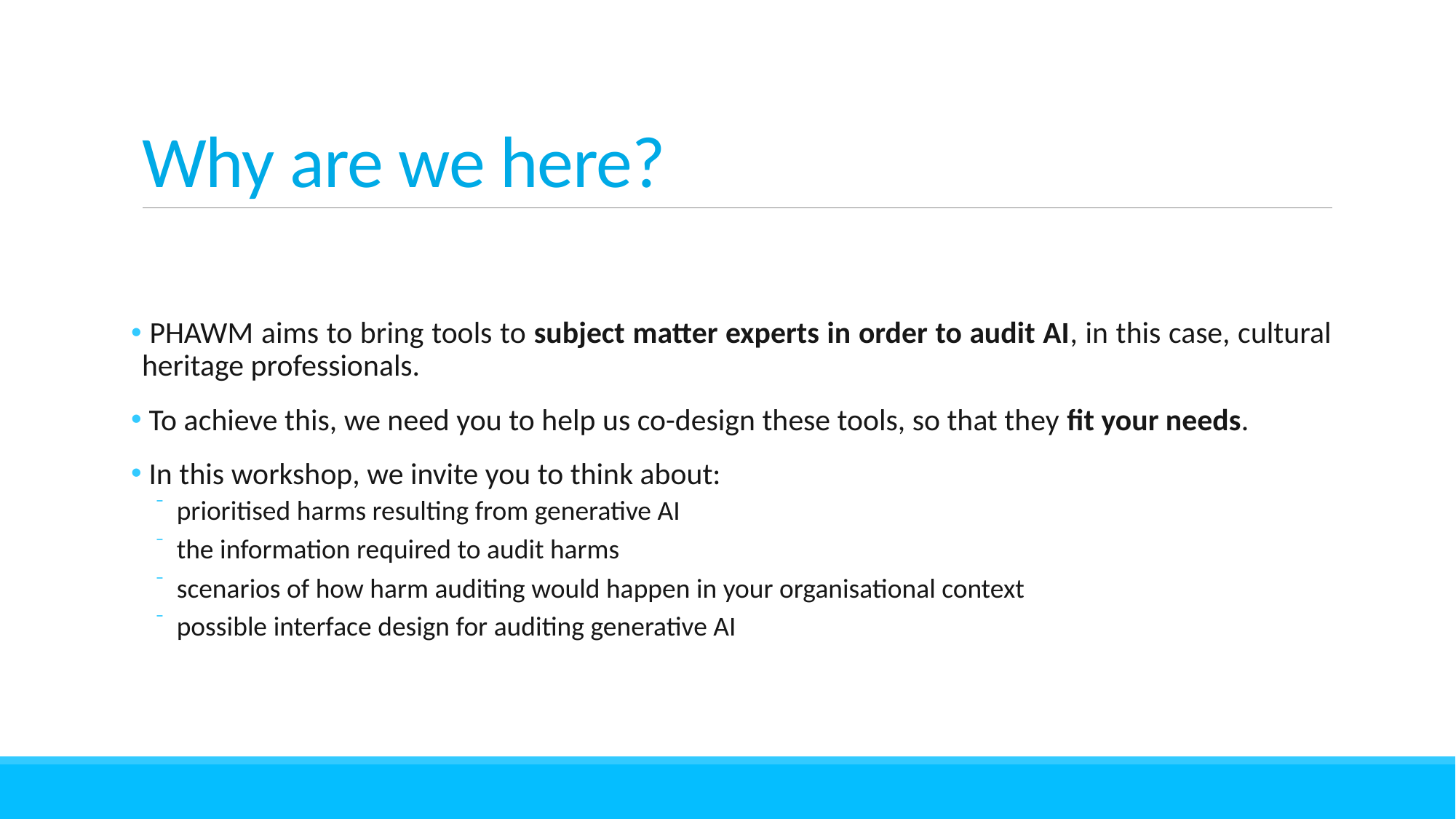

# Why are we here?
 PHAWM aims to bring tools to subject matter experts in order to audit AI, in this case, cultural heritage professionals.
 To achieve this, we need you to help us co-design these tools, so that they fit your needs.
 In this workshop, we invite you to think about:
prioritised harms resulting from generative AI
the information required to audit harms
scenarios of how harm auditing would happen in your organisational context
possible interface design for auditing generative AI